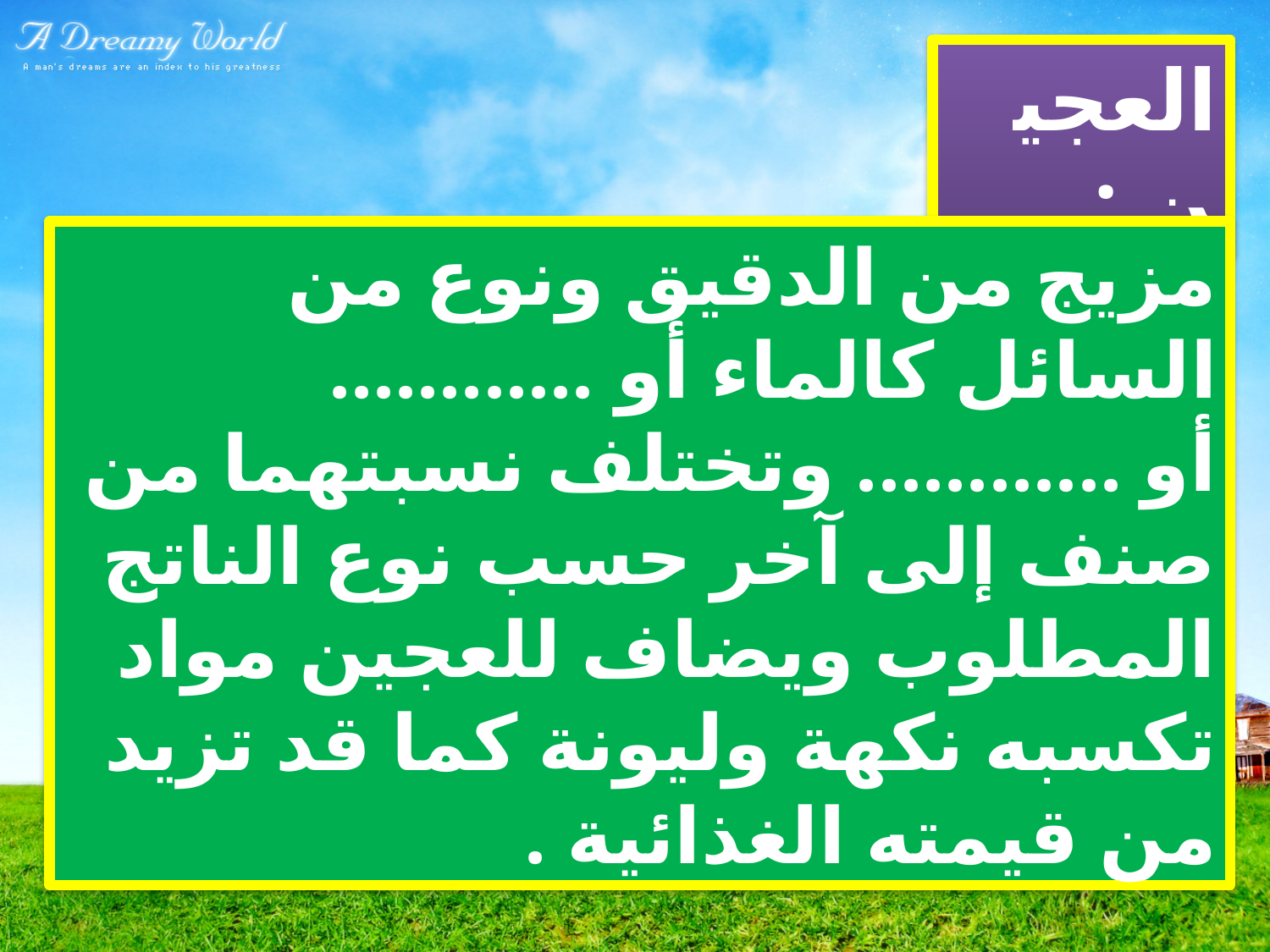

العجين :
مزيج من الدقيق ونوع من السائل كالماء أو ............ أو ............ وتختلف نسبتهما من صنف إلى آخر حسب نوع الناتج المطلوب ويضاف للعجين مواد تكسبه نكهة وليونة كما قد تزيد من قيمته الغذائية .